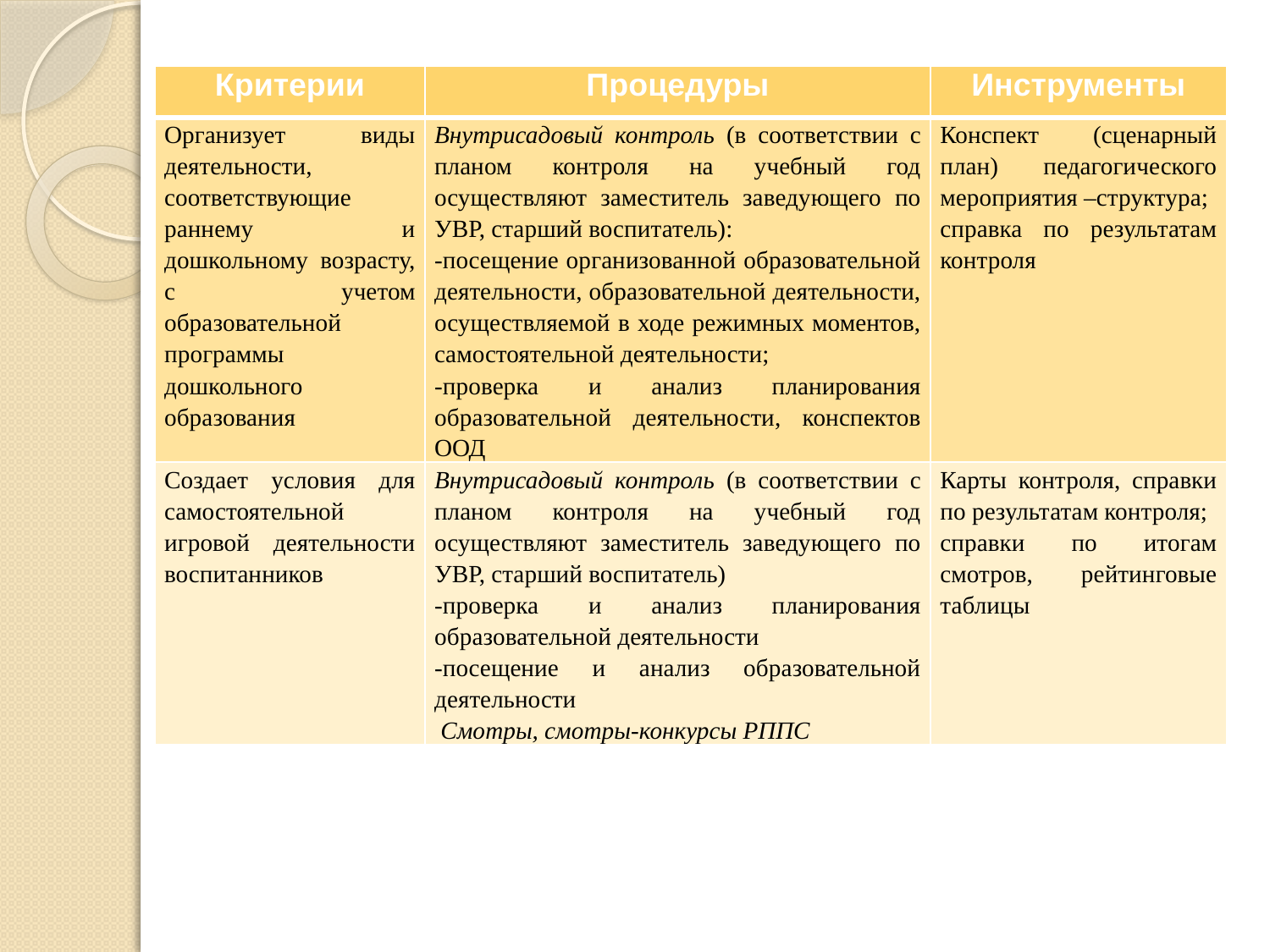

#
| Критерии | Процедуры | Инструменты |
| --- | --- | --- |
| Организует виды деятельности, соответствующие раннему и дошкольному возрасту, с учетом образовательной программы дошкольного образования | Внутрисадовый контроль (в соответствии с планом контроля на учебный год осуществляют заместитель заведующего по УВР, старший воспитатель): -посещение организованной образовательной деятельности, образовательной деятельности, осуществляемой в ходе режимных моментов, самостоятельной деятельности; -проверка и анализ планирования образовательной деятельности, конспектов ООД | Конспект (сценарный план) педагогического мероприятия –структура; справка по результатам контроля |
| Создает условия для самостоятельной игровой деятельности воспитанников | Внутрисадовый контроль (в соответствии с планом контроля на учебный год осуществляют заместитель заведующего по УВР, старший воспитатель) -проверка и анализ планирования образовательной деятельности -посещение и анализ образовательной деятельности Смотры, смотры-конкурсы РППС | Карты контроля, справки по результатам контроля; справки по итогам смотров, рейтинговые таблицы |